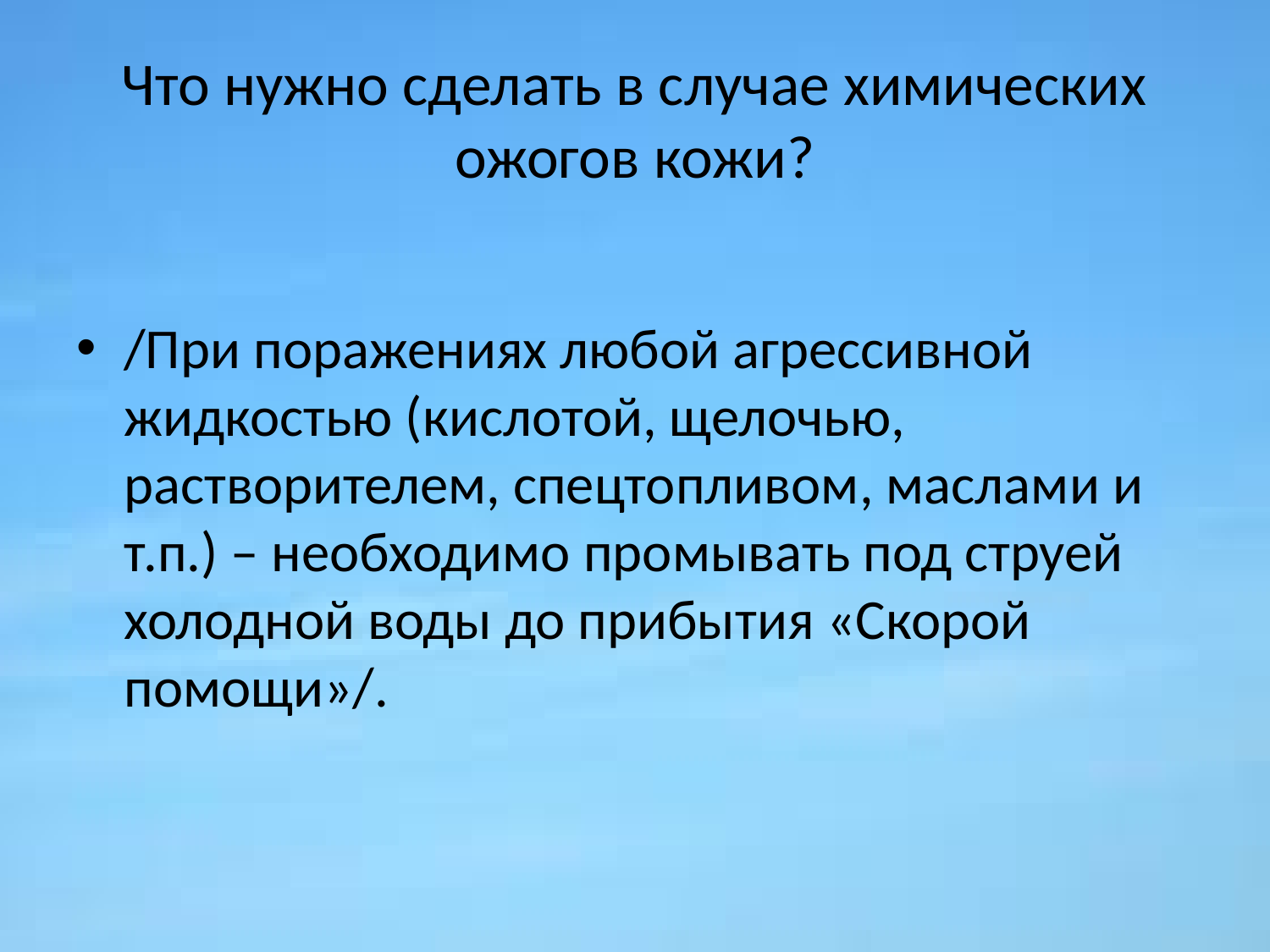

# Что нужно сделать в случае химических ожогов кожи?
/При поражениях любой агрессивной жидкостью (кислотой, щелочью, растворителем, спецтопливом, маслами и т.п.) – необходимо промывать под струей холодной воды до прибытия «Скорой помощи»/.